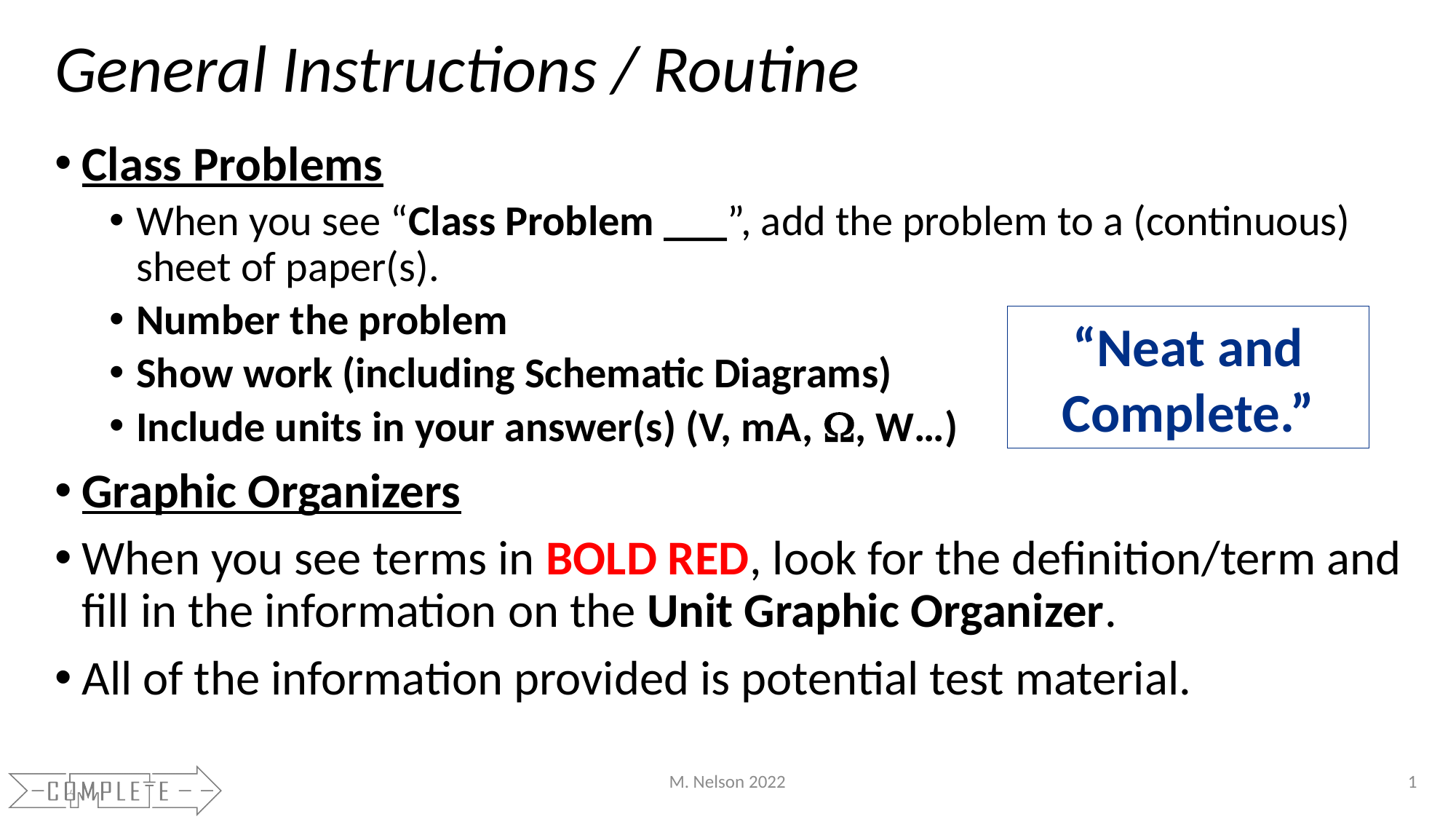

# General Instructions / Routine
Class Problems
When you see “Class Problem ___”, add the problem to a (continuous) sheet of paper(s).
Number the problem
Show work (including Schematic Diagrams)
Include units in your answer(s) (V, mA, Ω, W…)
Graphic Organizers
When you see terms in BOLD RED, look for the definition/term and fill in the information on the Unit Graphic Organizer.
All of the information provided is potential test material.
“Neat and Complete.”
M. Nelson 2022
1